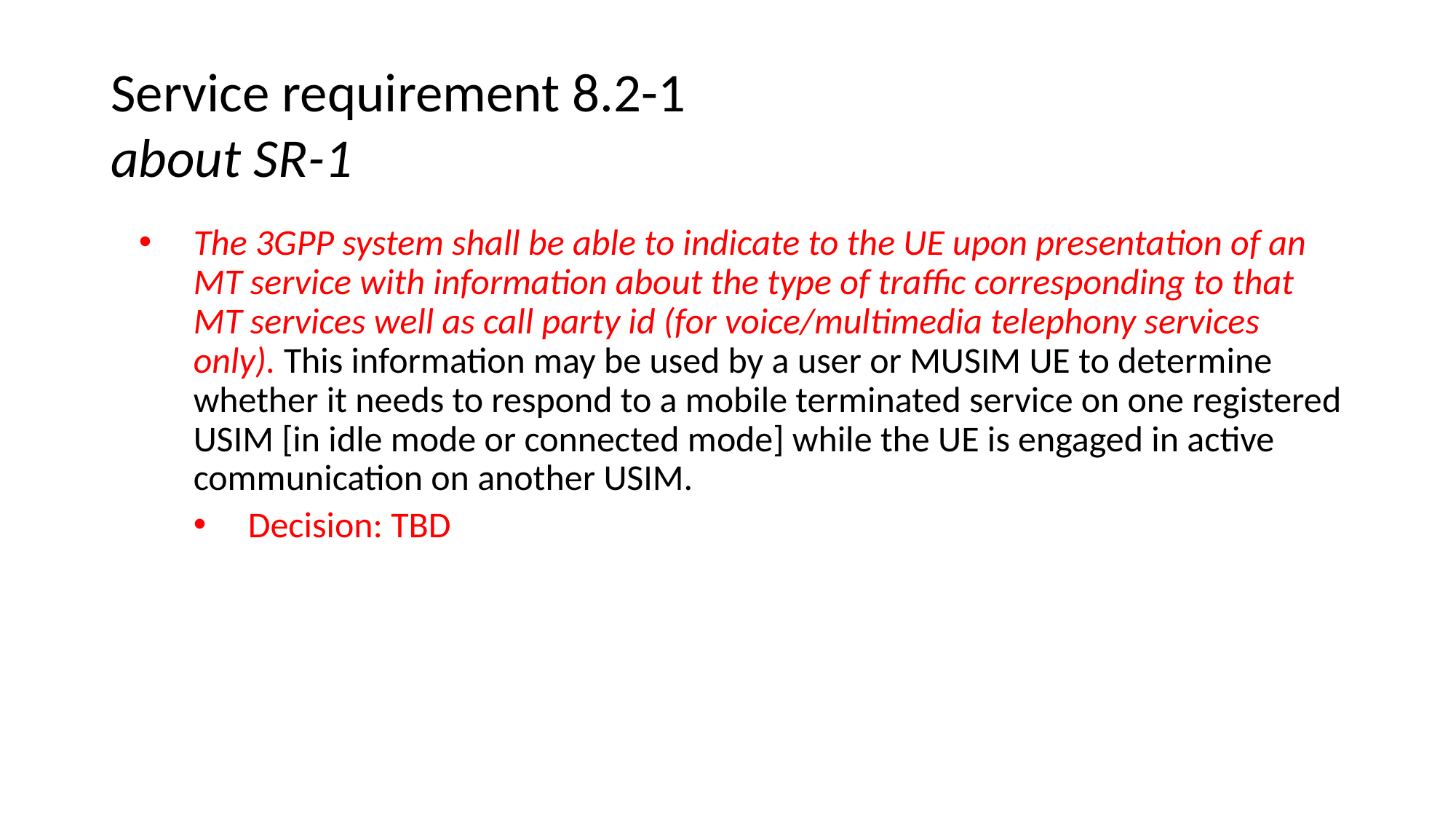

# Service requirement 8.2-1 about SR-1
The 3GPP system shall be able to indicate to the UE upon presentation of an MT service with information about the type of traffic corresponding to that MT services well as call party id (for voice/multimedia telephony services only). This information may be used by a user or MUSIM UE to determine whether it needs to respond to a mobile terminated service on one registered USIM [in idle mode or connected mode] while the UE is engaged in active communication on another USIM.
Decision: TBD